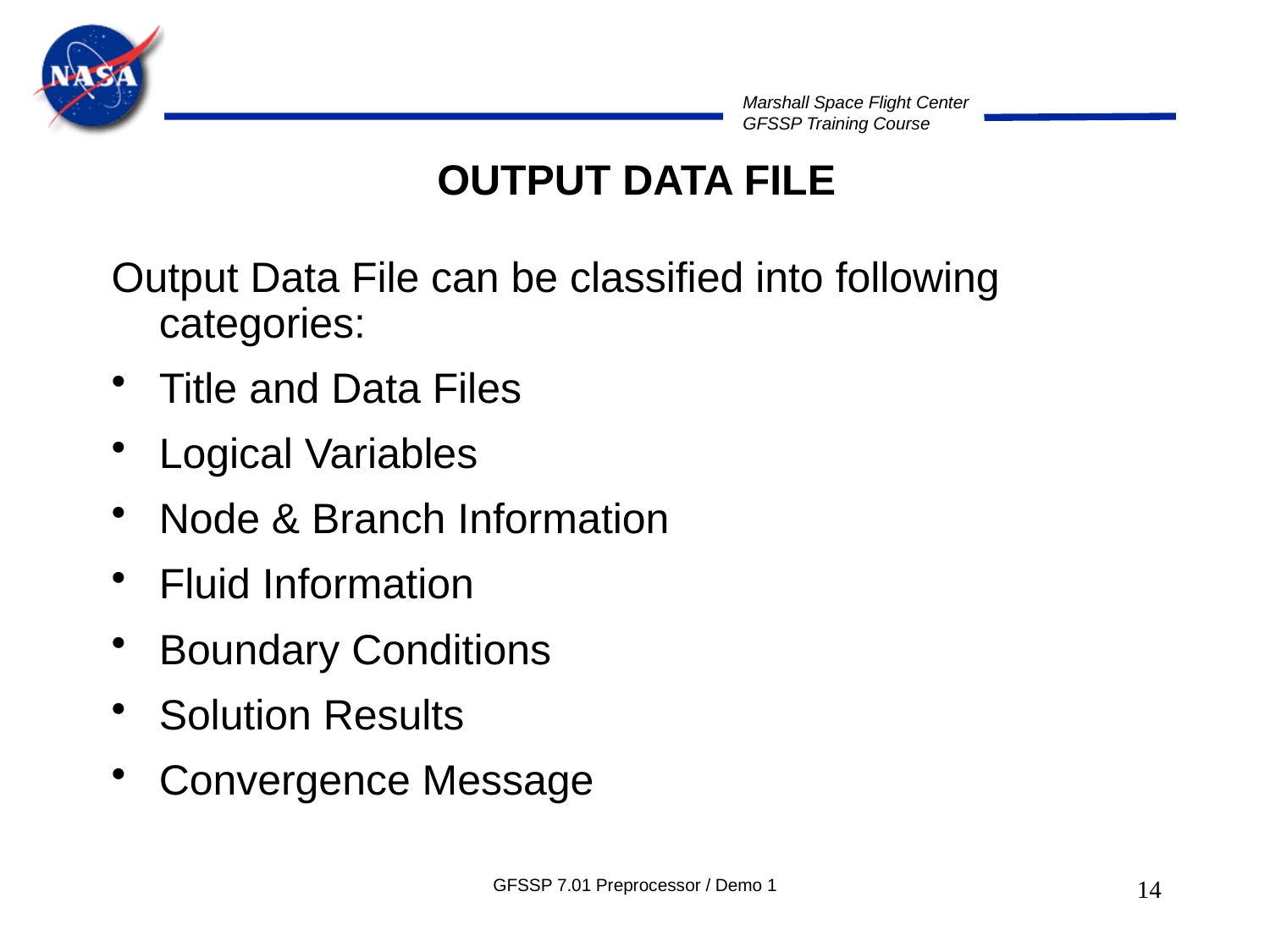

# OUTPUT DATA FILE
Output Data File can be classified into following categories:

Title and Data Files

Logical Variables

Node & Branch Information

Fluid Information

Boundary Conditions

Solution Results

Convergence Message
GFSSP 7.01 Preprocessor / Demo 1
14